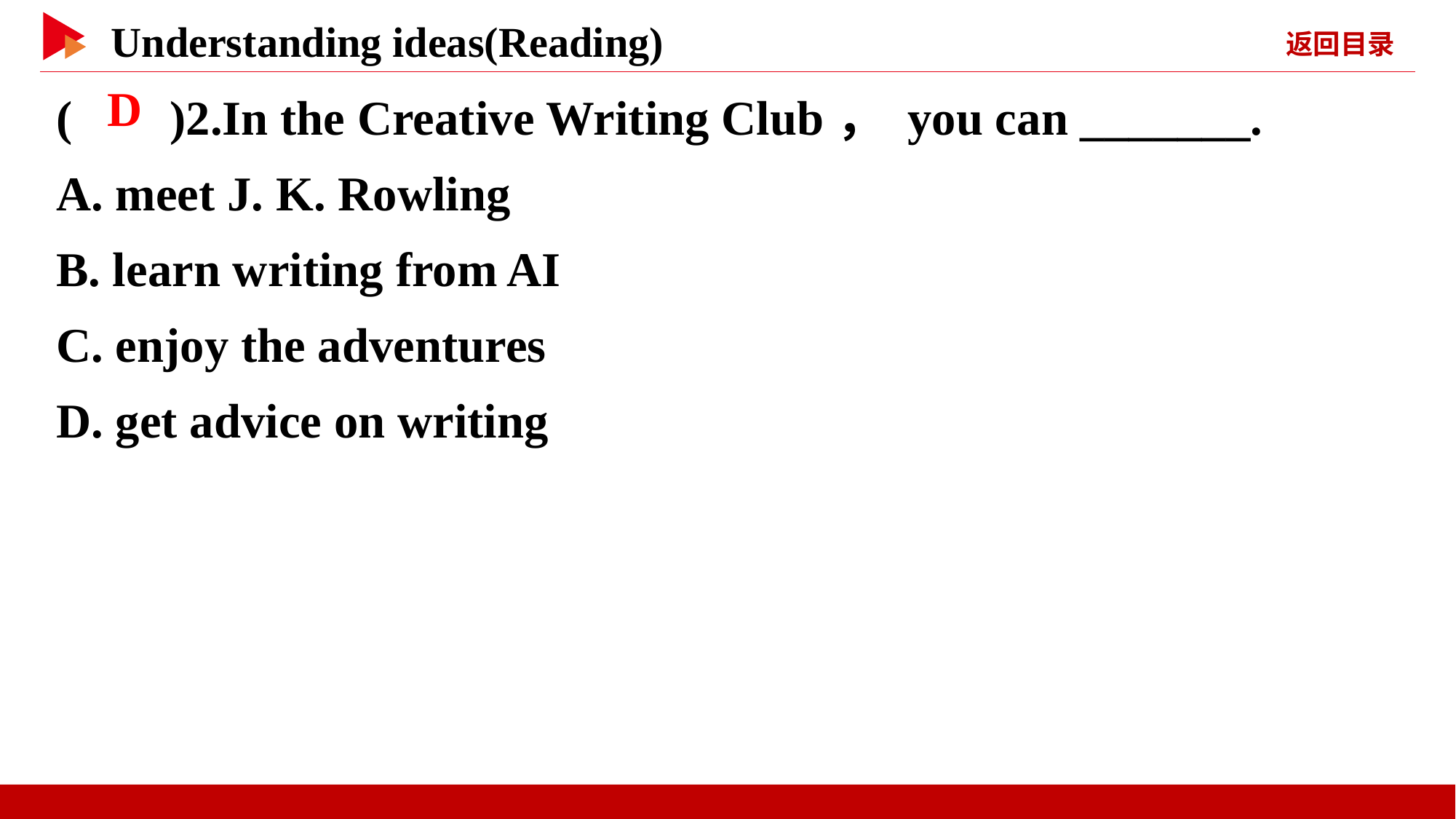

(        )2.In the Creative Writing Club， you can _______.
A. meet J. K. Rowling
B. learn writing from AI
C. enjoy the adventures
D. get advice on writing
   D